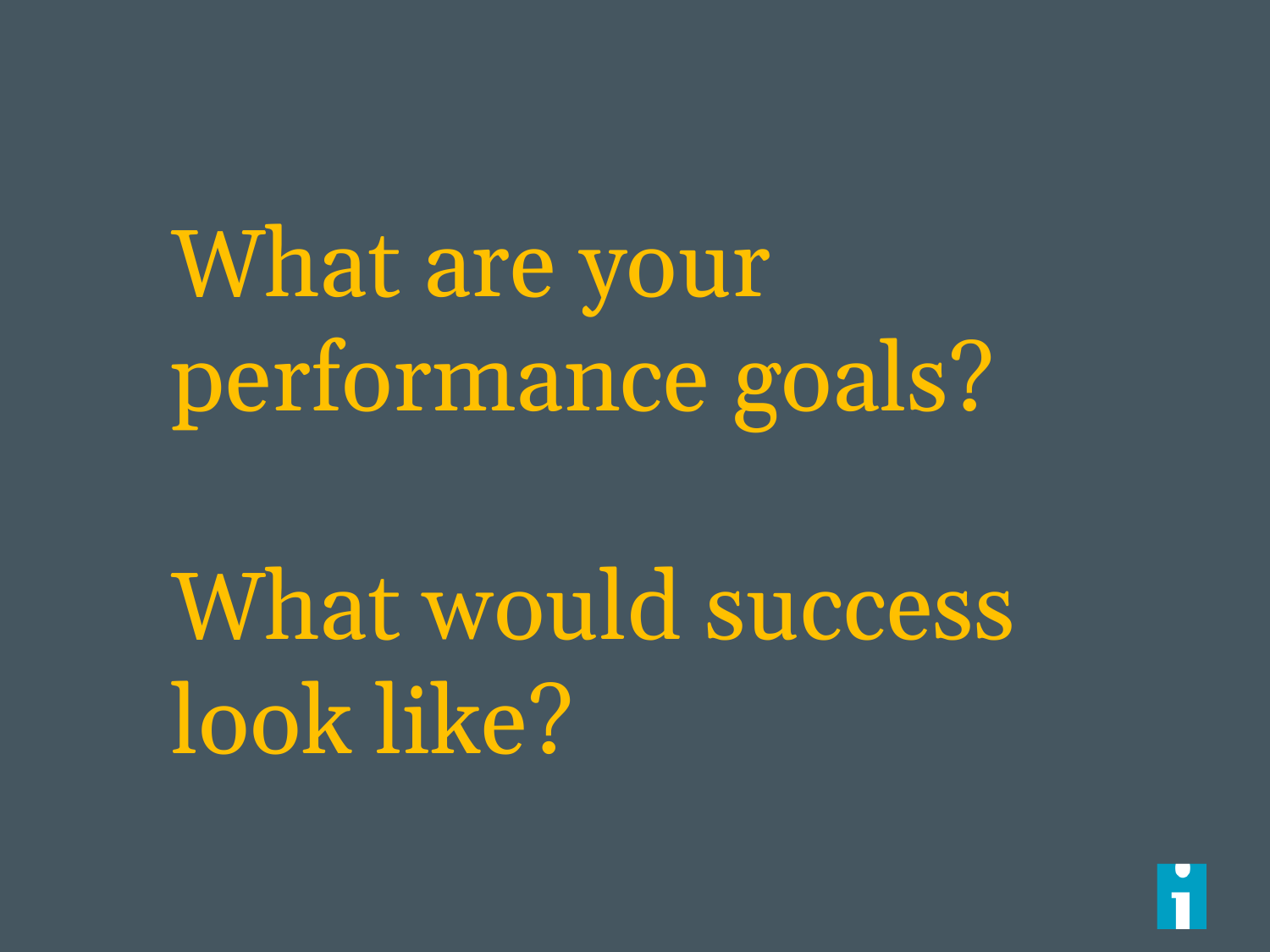

What are your performance goals?
What would success look like?